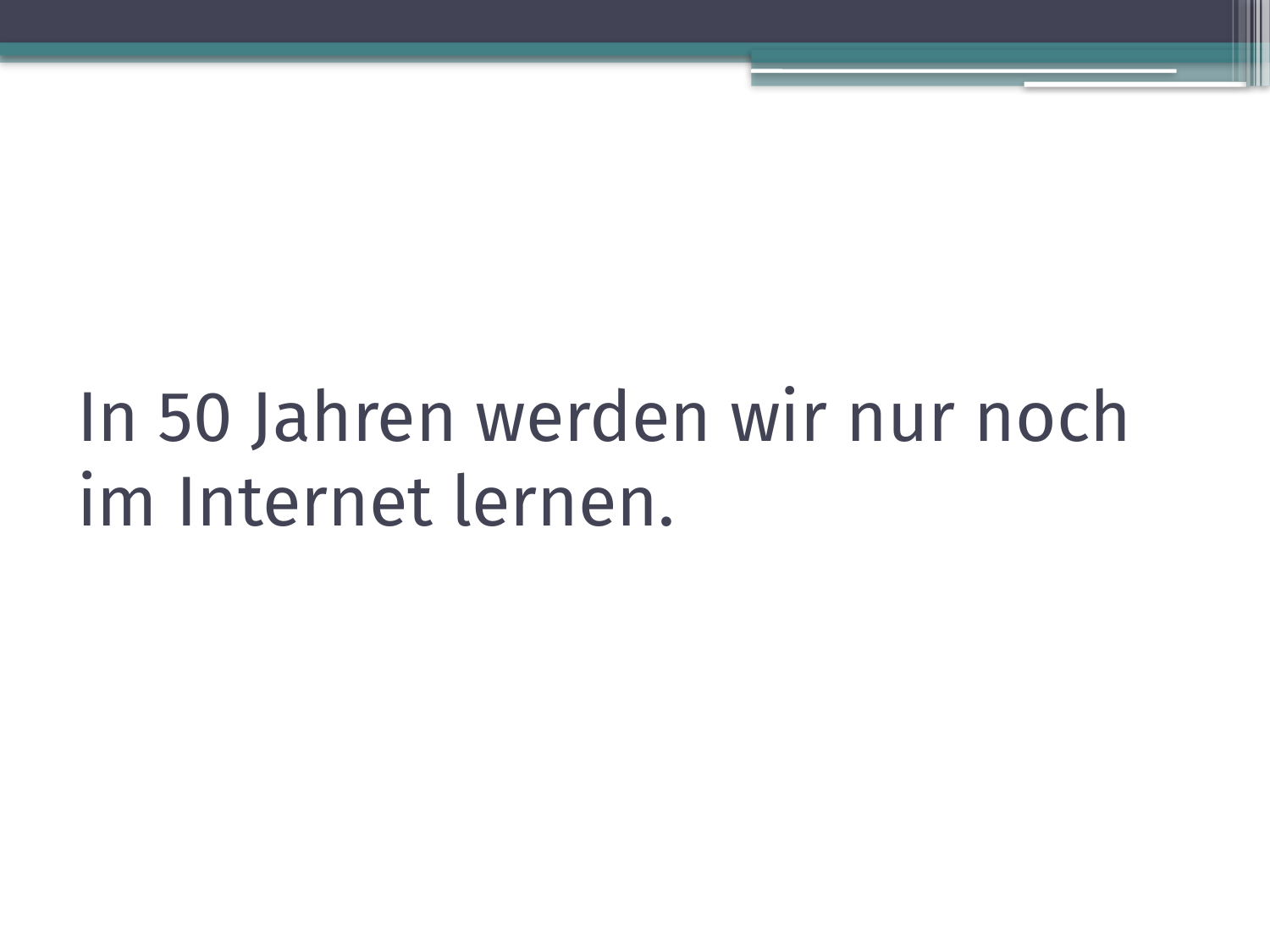

# In 50 Jahren werden wir nur noch im Internet lernen.